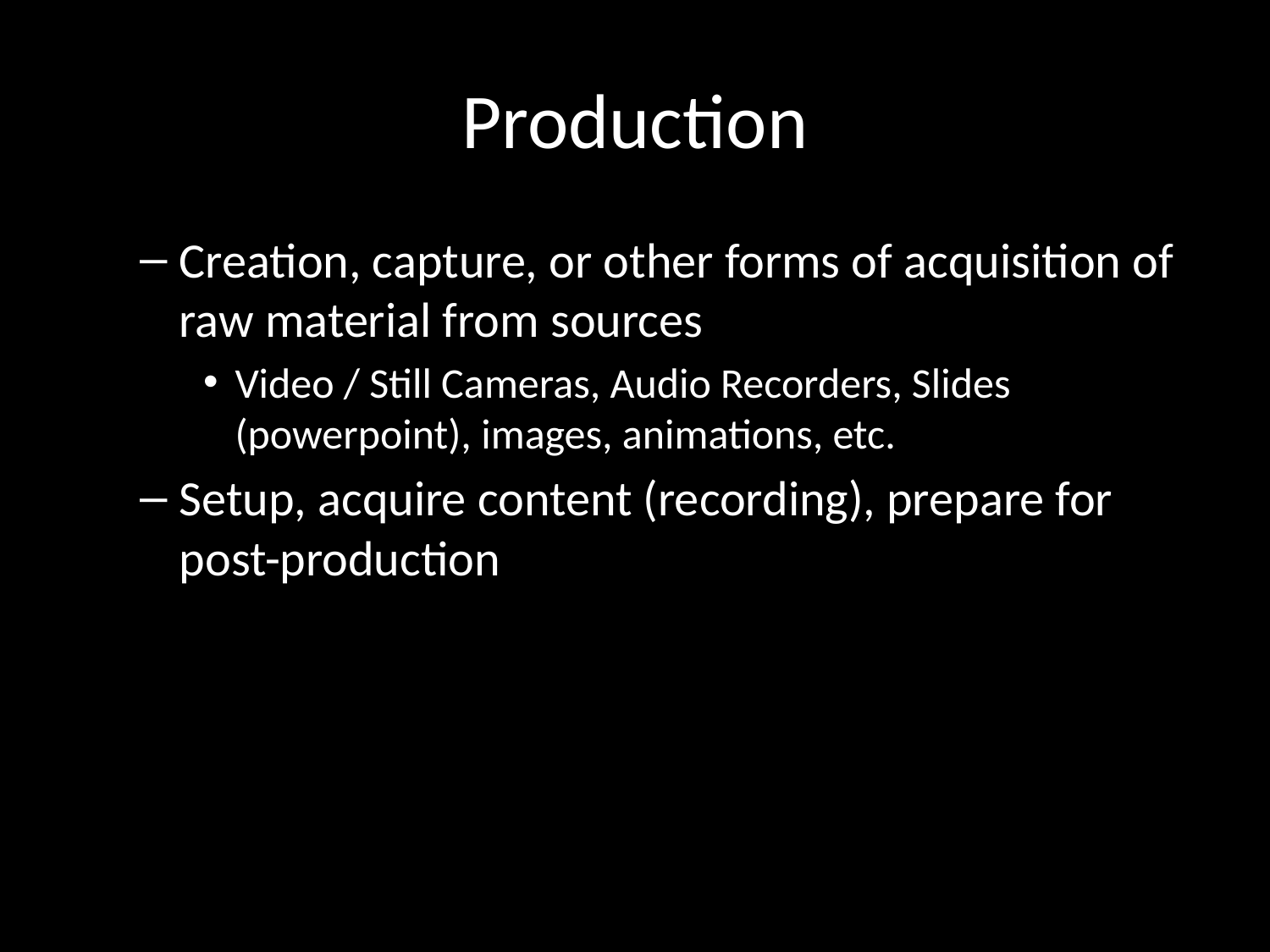

# Production
Creation, capture, or other forms of acquisition of raw material from sources
Video / Still Cameras, Audio Recorders, Slides (powerpoint), images, animations, etc.
Setup, acquire content (recording), prepare for post-production